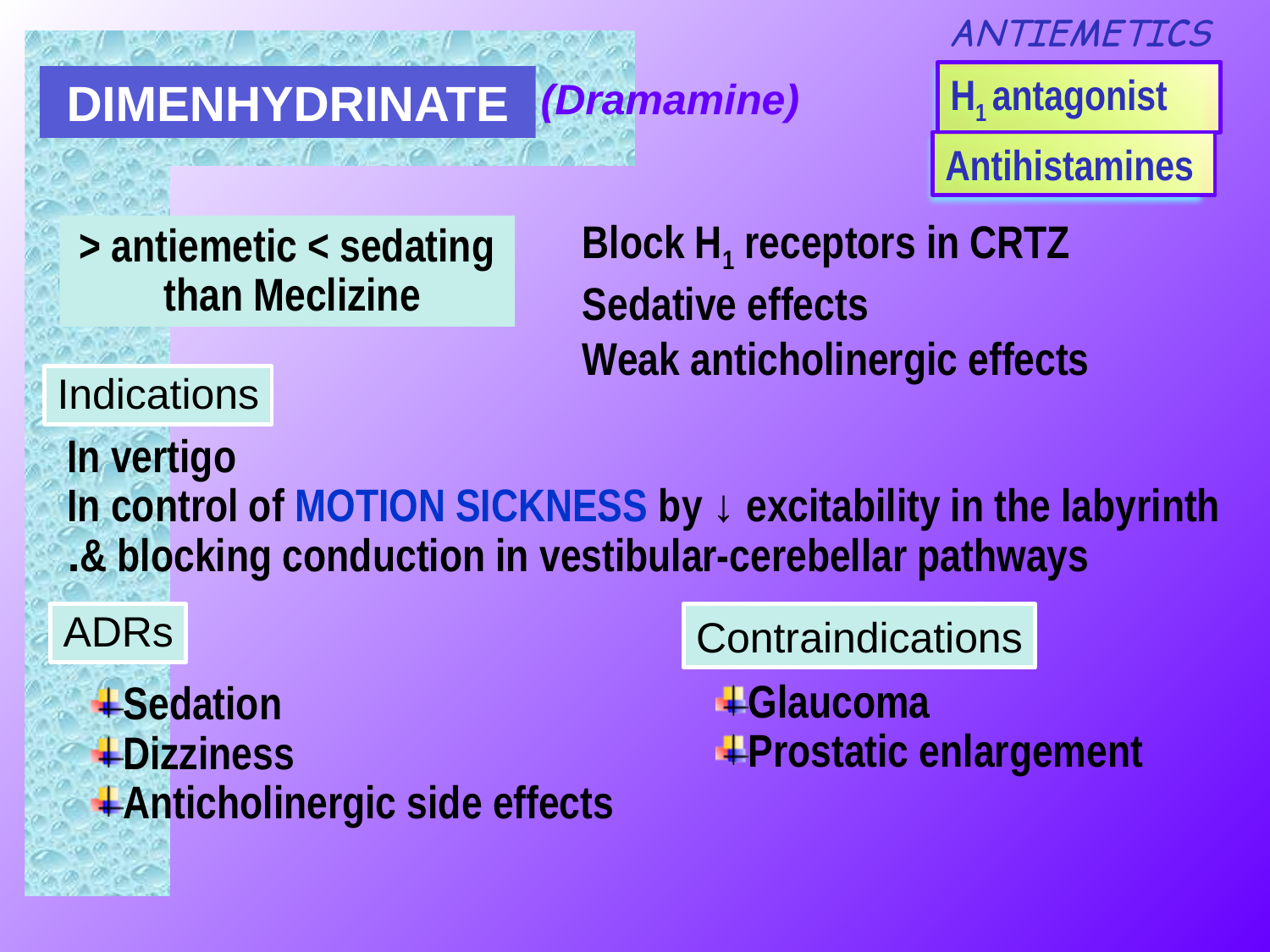

ANTIEMETICS

H1 antagonist
DIMENHYDRINATE
(Dramamine)
Antihistamines
Block H1 receptors in CRTZ
Sedative effects
Weak anticholinergic effects
> antiemetic < sedating
 than Meclizine
Indications
In vertigo
In control of MOTION SICKNESS by ↓ excitability in the labyrinth & blocking conduction in vestibular-cerebellar pathways.
ADRs
Contraindications
Glaucoma
Prostatic enlargement
Sedation
Dizziness
Anticholinergic side effects